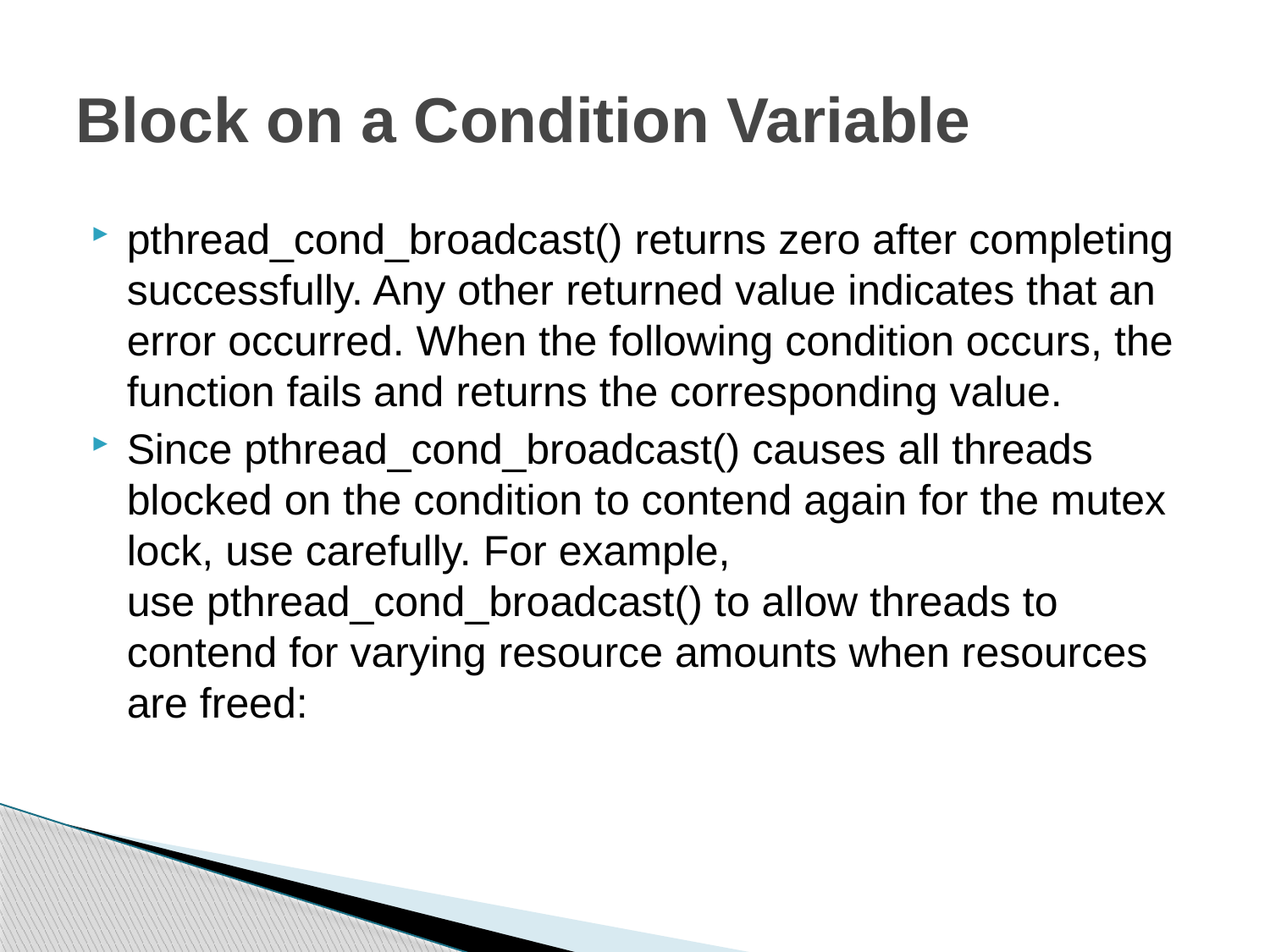

# Block on a Condition Variable
pthread_cond_broadcast() returns zero after completing successfully. Any other returned value indicates that an error occurred. When the following condition occurs, the function fails and returns the corresponding value.
Since pthread_cond_broadcast() causes all threads blocked on the condition to contend again for the mutex lock, use carefully. For example, use pthread_cond_broadcast() to allow threads to contend for varying resource amounts when resources are freed: